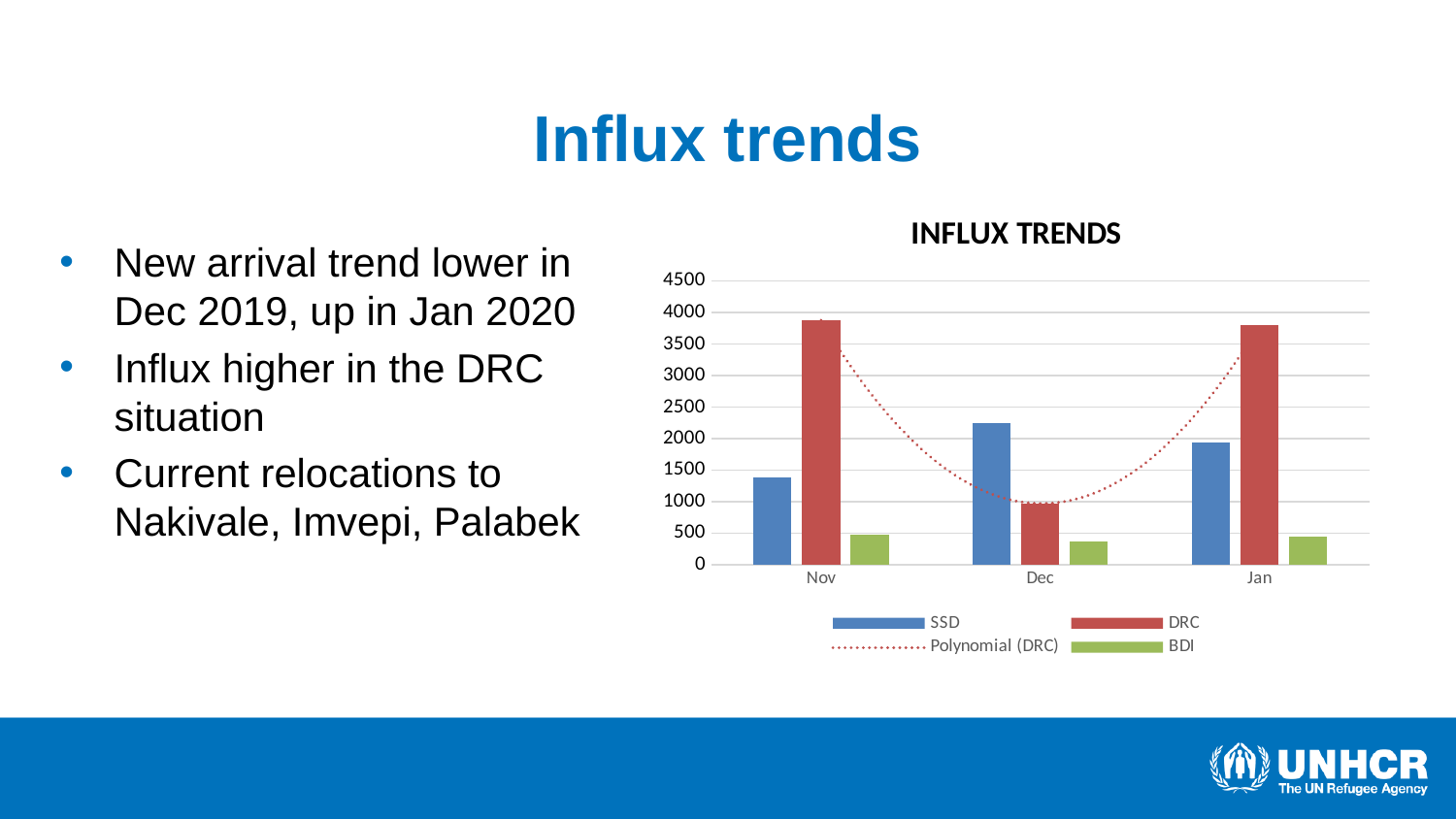

# Influx trends

### Chart: INFLUX TRENDS

| Category | SSD | DRC | BDI |
|---|---|---|---|
| Nov | 1387.0 | 3877.0 | 476.0 |
| Dec | 2249.0 | 968.0 | 368.0 |
| Jan | 1932.0 | 3799.0 | 441.0 |
New arrival trend lower in Dec 2019, up in Jan 2020
Influx higher in the DRC situation
Current relocations to Nakivale, Imvepi, Palabek